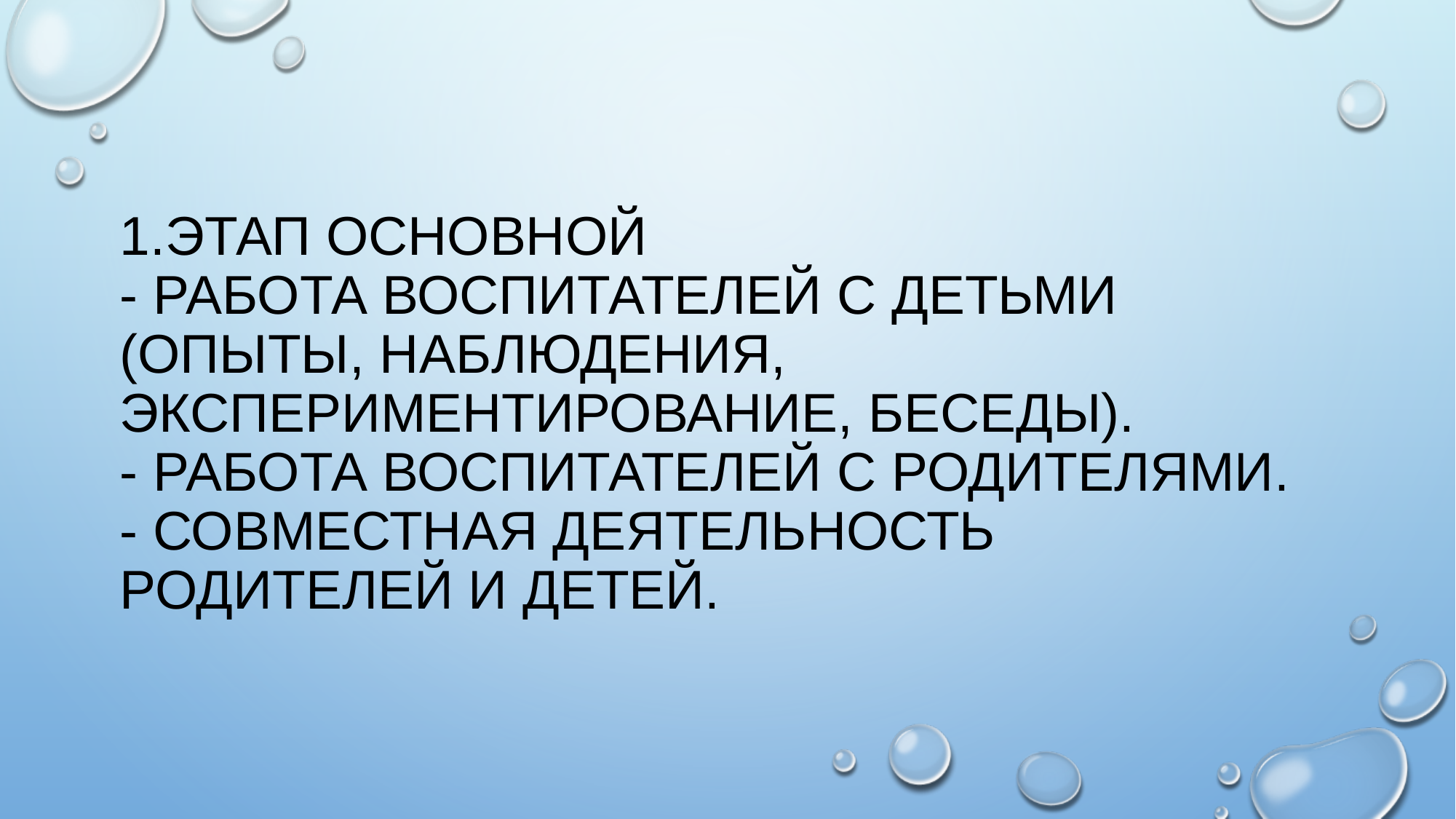

# 1.Этап основной - работа воспитателей с детьми (опыты, наблюдения, экспериментирование, беседы). - работа воспитателей с родителями. - совместная деятельность родителей и детей.